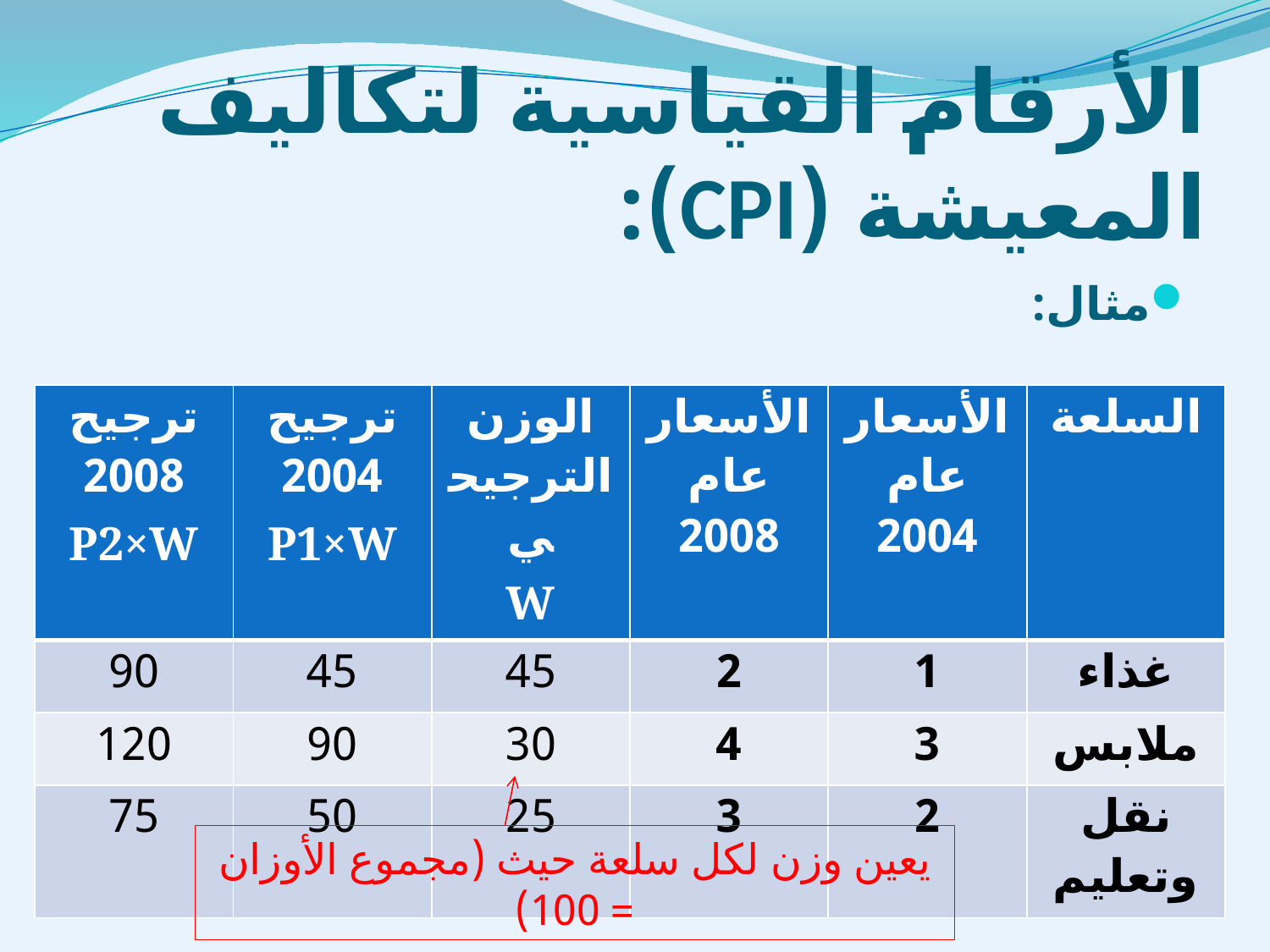

# الأرقام القياسية لتكاليف المعيشة (CPI):
مثال:

| ترجيح 2008 P2×W | ترجيح 2004 P1×W | الوزن الترجيحي W | الأسعار عام 2008 | الأسعار عام 2004 | السلعة |
| --- | --- | --- | --- | --- | --- |
| 90 | 45 | 45 | 2 | 1 | غذاء |
| 120 | 90 | 30 | 4 | 3 | ملابس |
| 75 | 50 | 25 | 3 | 2 | نقل وتعليم |
يعين وزن لكل سلعة حيث (مجموع الأوزان = 100)